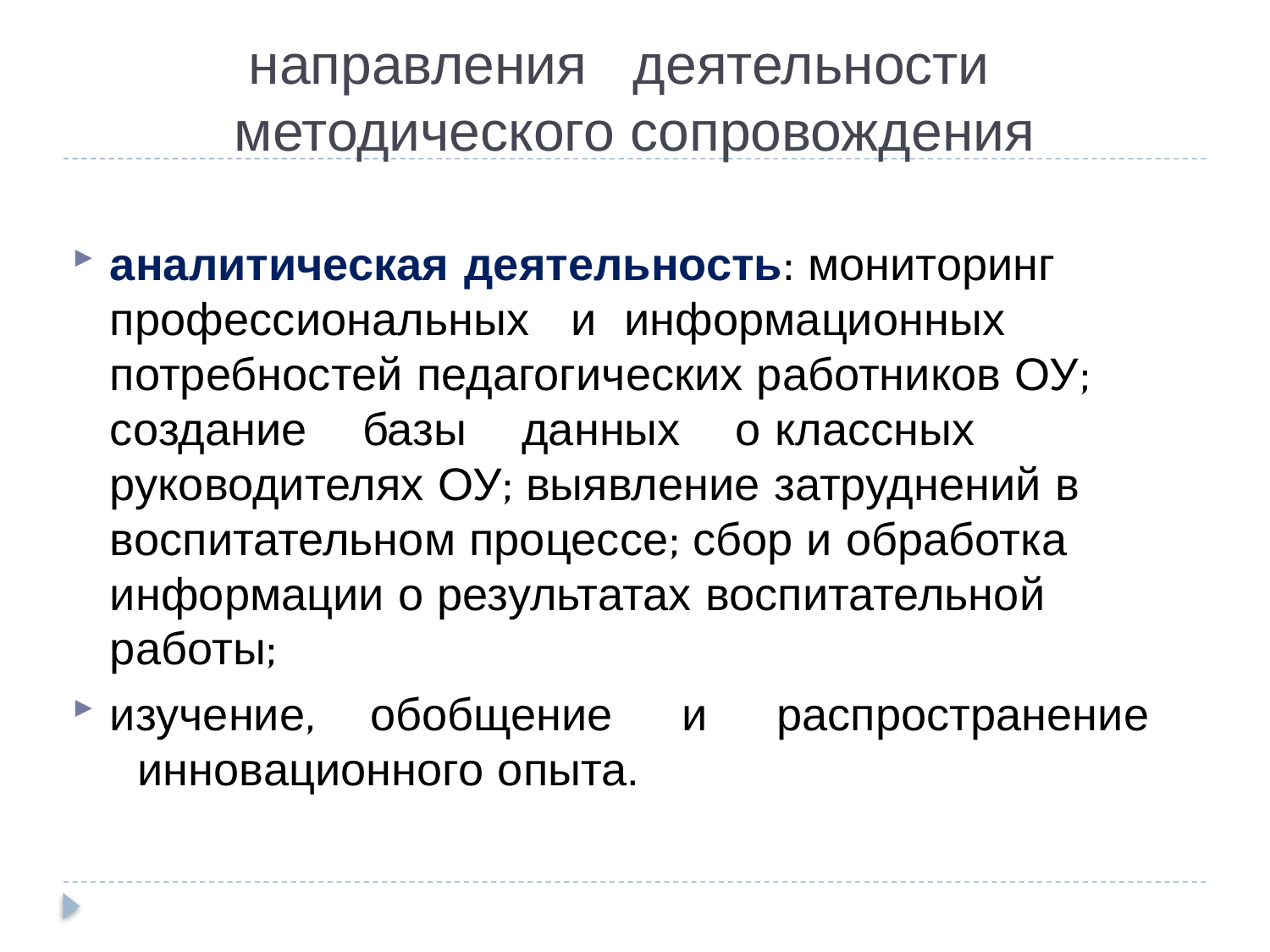

# направления   деятельности   методического сопровождения
аналитическая деятельность: мониторинг   профессиональных   и  информационных  потребностей педагогических работников ОУ; создание    базы    данных    о классных руководителях ОУ; выявление затруднений в воспитательном процессе; сбор и обработка информации о результатах воспитательной  работы;
изучение,    обобщение     и     распространение     инновационного опыта.